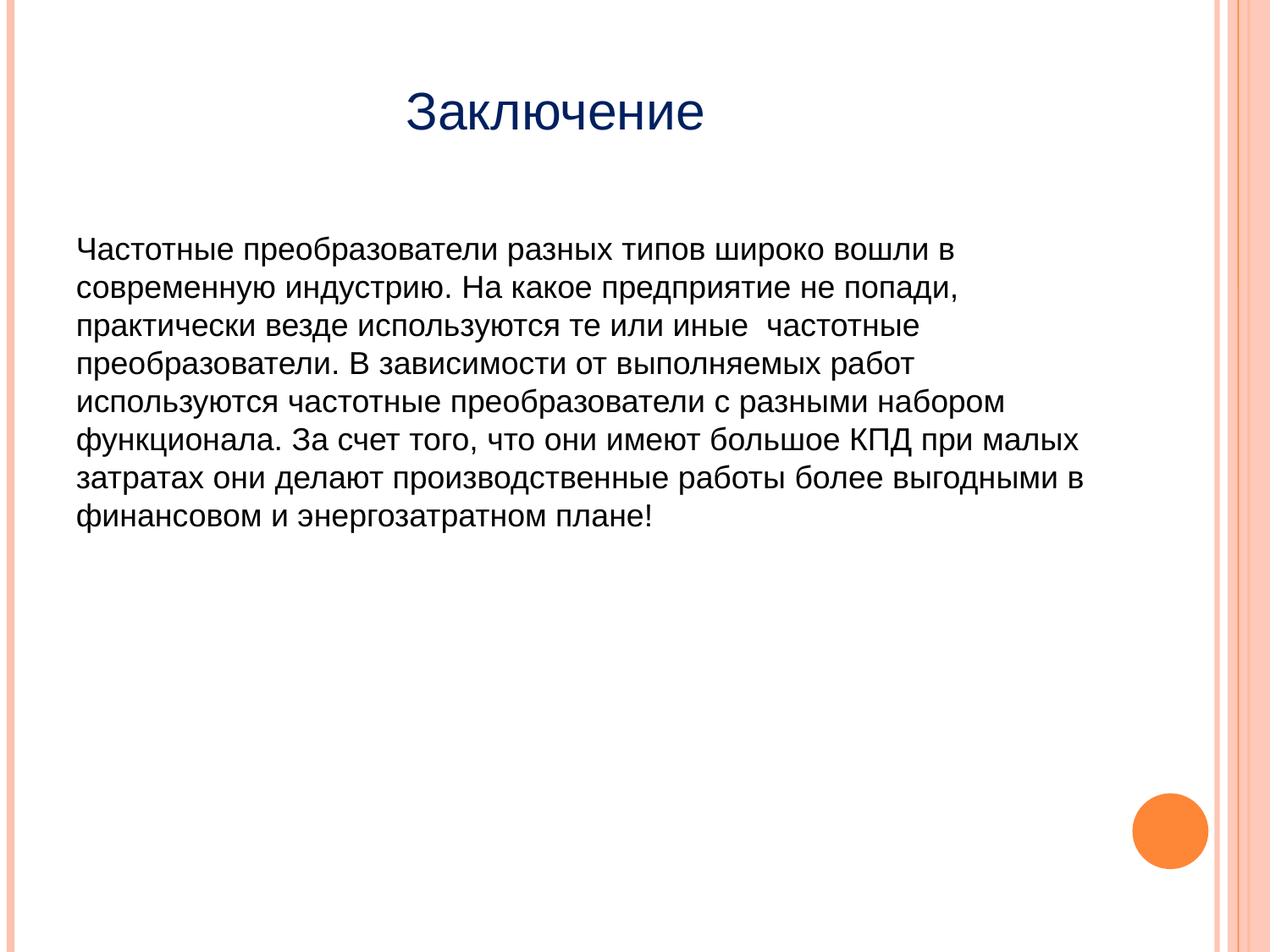

# Заключение
Частотные преобразователи разных типов широко вошли в современную индустрию. На какое предприятие не попади, практически везде используются те или иные  частотные преобразователи. В зависимости от выполняемых работ используются частотные преобразователи с разными набором функционала. За счет того, что они имеют большое КПД при малых затратах они делают производственные работы более выгодными в финансовом и энергозатратном плане!